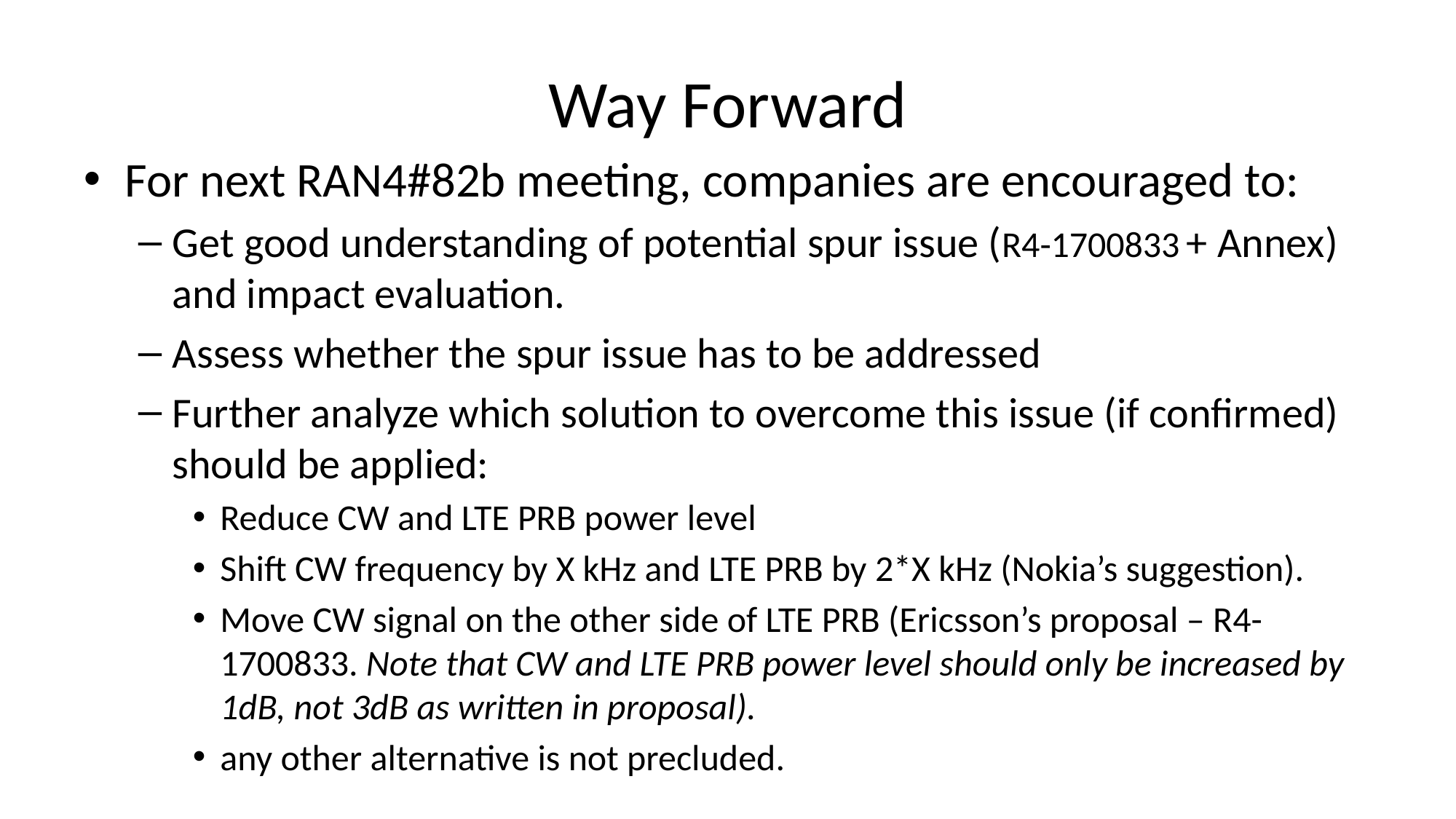

# Way Forward
For next RAN4#82b meeting, companies are encouraged to:
Get good understanding of potential spur issue (R4-1700833 + Annex) and impact evaluation.
Assess whether the spur issue has to be addressed
Further analyze which solution to overcome this issue (if confirmed) should be applied:
Reduce CW and LTE PRB power level
Shift CW frequency by X kHz and LTE PRB by 2*X kHz (Nokia’s suggestion).
Move CW signal on the other side of LTE PRB (Ericsson’s proposal – R4-1700833. Note that CW and LTE PRB power level should only be increased by 1dB, not 3dB as written in proposal).
any other alternative is not precluded.